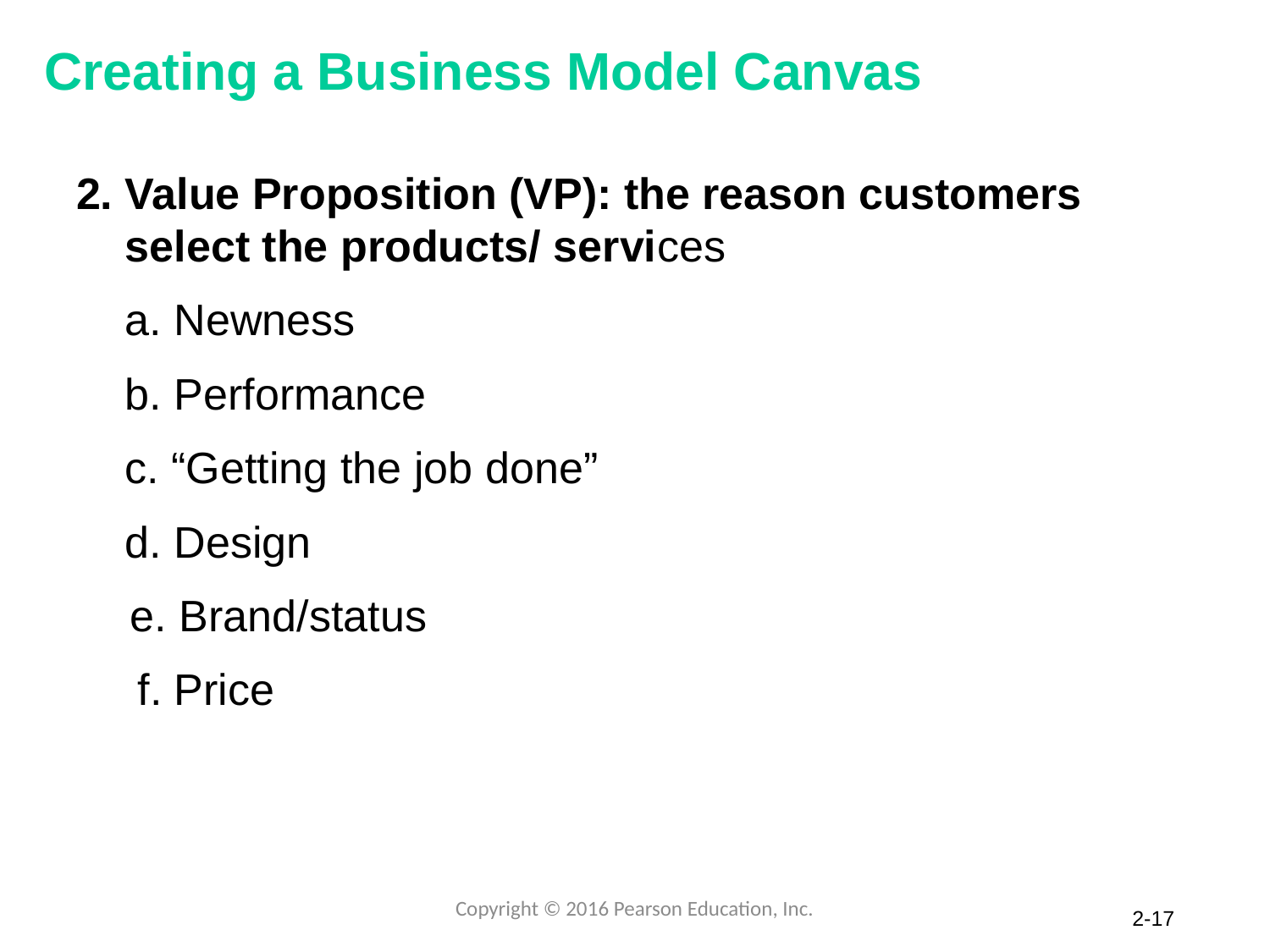

# Creating a Business Model Canvas
2. Value Proposition (VP): the reason customers
    select the products/ services

    a. Newness

    b. Performance

    c. “Getting the job done”

    d. Design

     e. Brand/status

     f. Price

Copyright © 2016 Pearson Education, Inc.